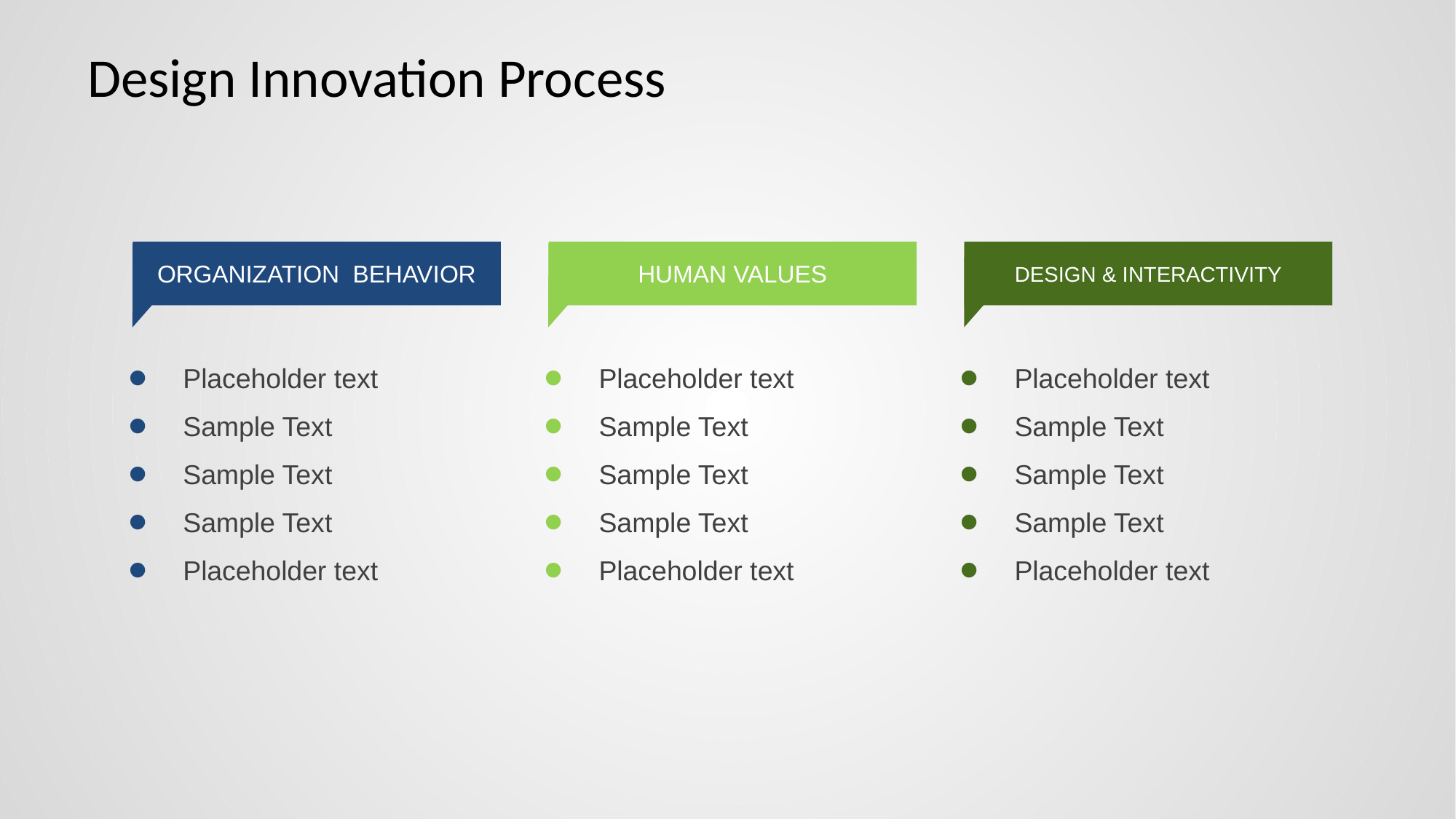

# Design Innovation Process
ORGANIZATION  BEHAVIOR

Placeholder text
Sample Text
Sample Text
Sample Text
Placeholder text
HUMAN VALUES

Placeholder text
Sample Text
Sample Text
Sample Text
Placeholder text
DESIGN & INTERACTIVITY

Placeholder text
Sample Text
Sample Text
Sample Text
Placeholder text